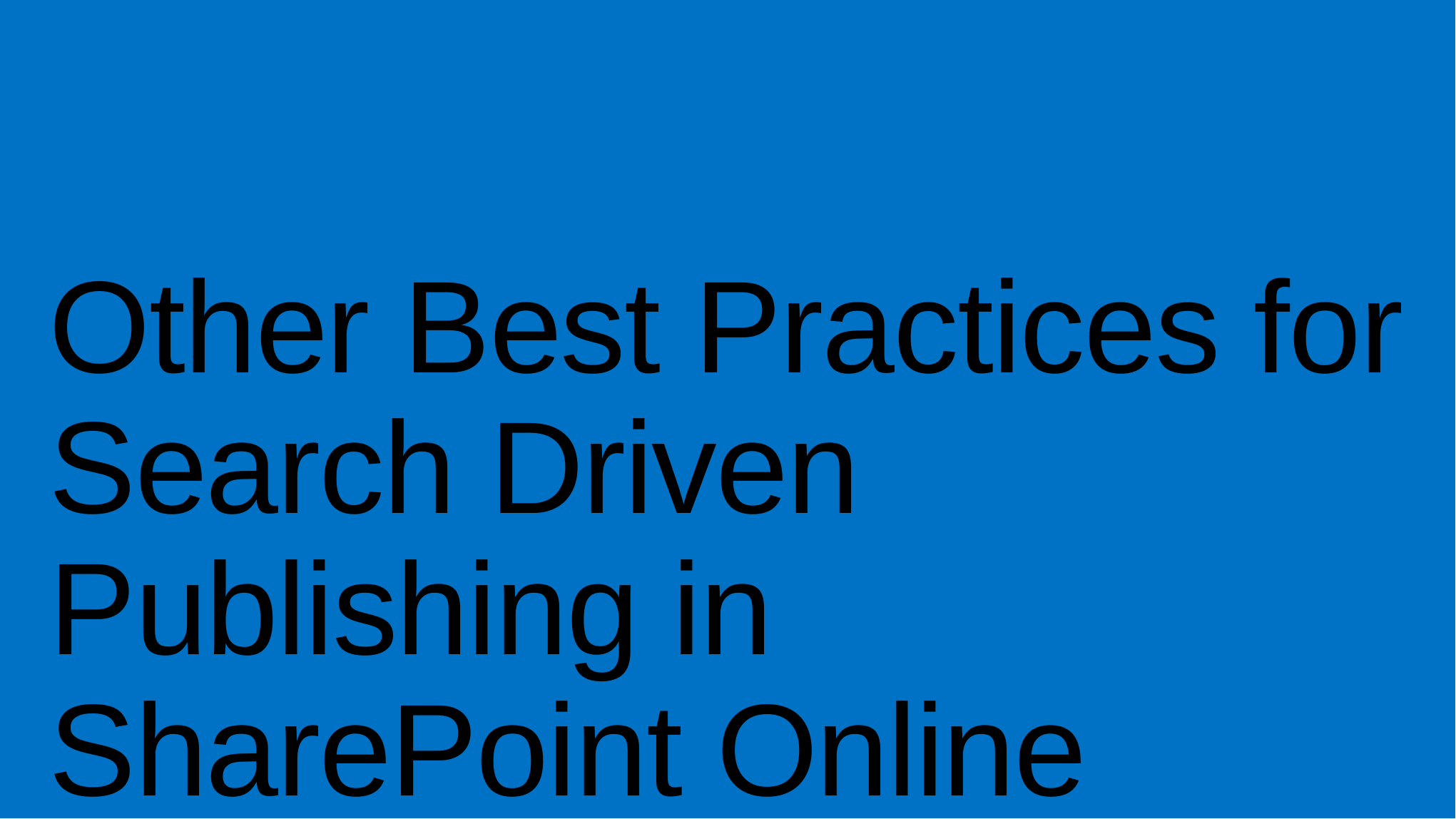

# Other Best Practices for Search Driven Publishing in SharePoint Online